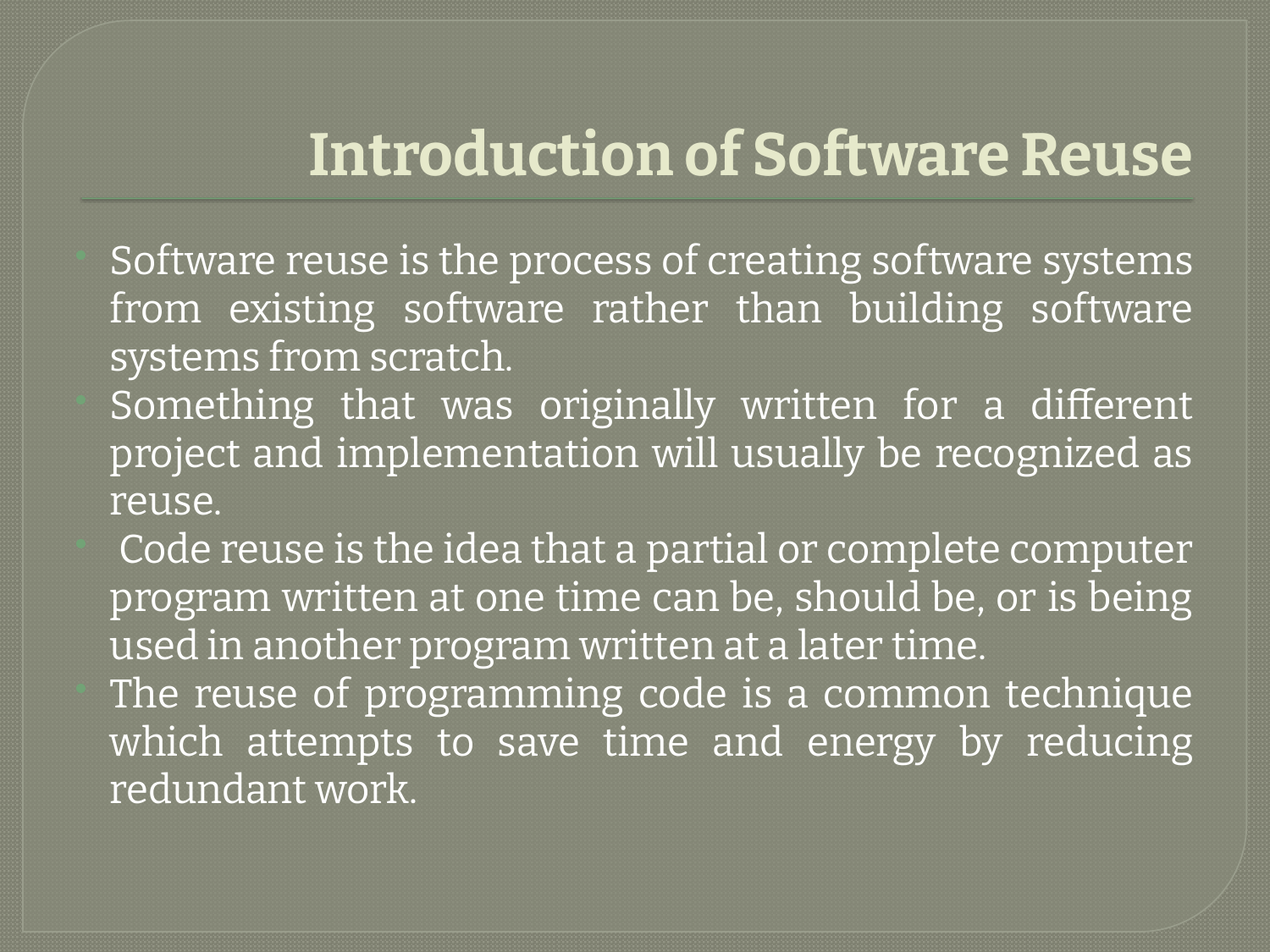

# Introduction of Software Reuse
Software reuse is the process of creating software systems from existing software rather than building software systems from scratch.
Something that was originally written for a different project and implementation will usually be recognized as reuse.
 Code reuse is the idea that a partial or complete computer program written at one time can be, should be, or is being used in another program written at a later time.
The reuse of programming code is a common technique which attempts to save time and energy by reducing redundant work.